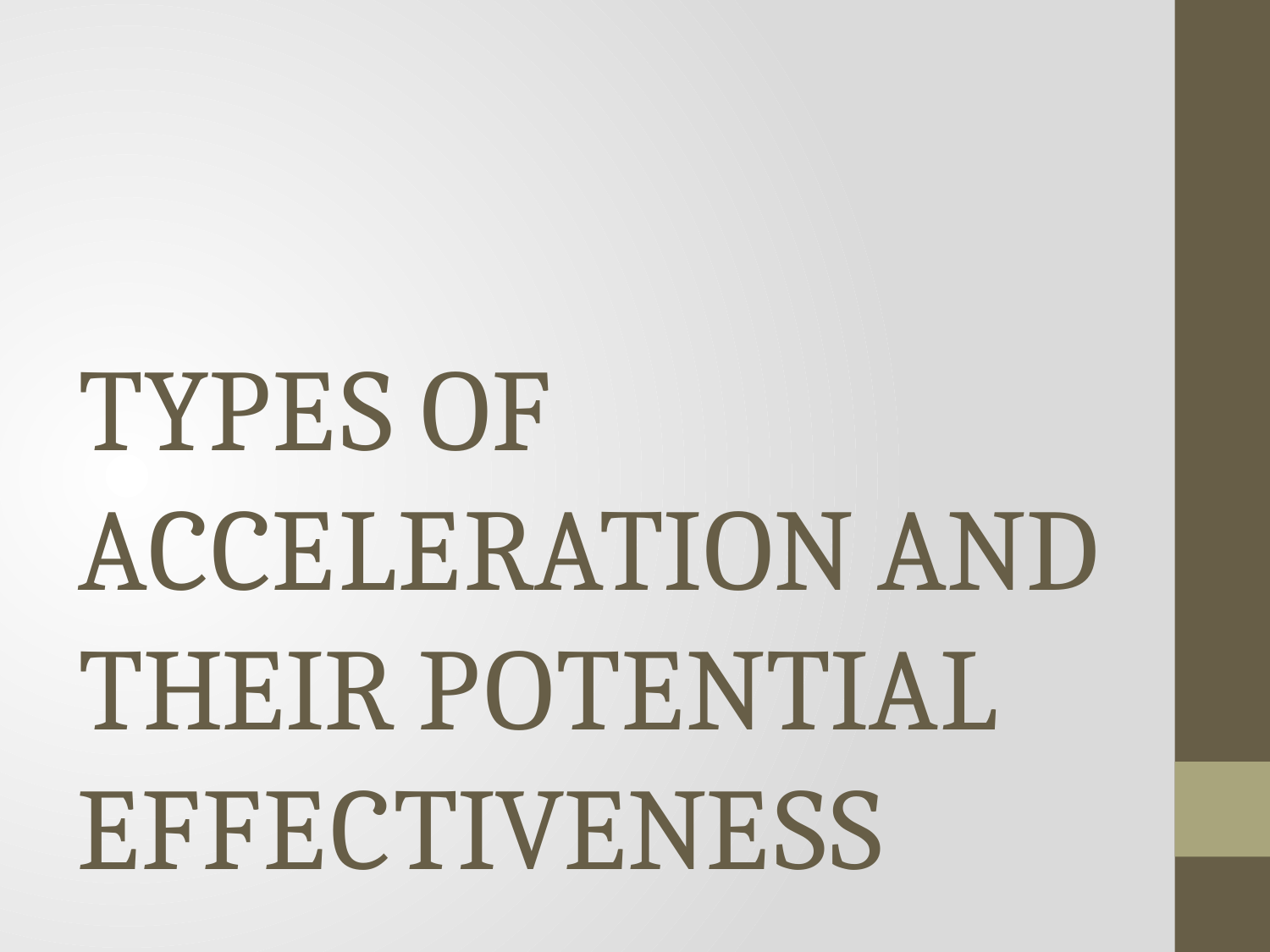

# Types of acceleration and their potential effectiveness